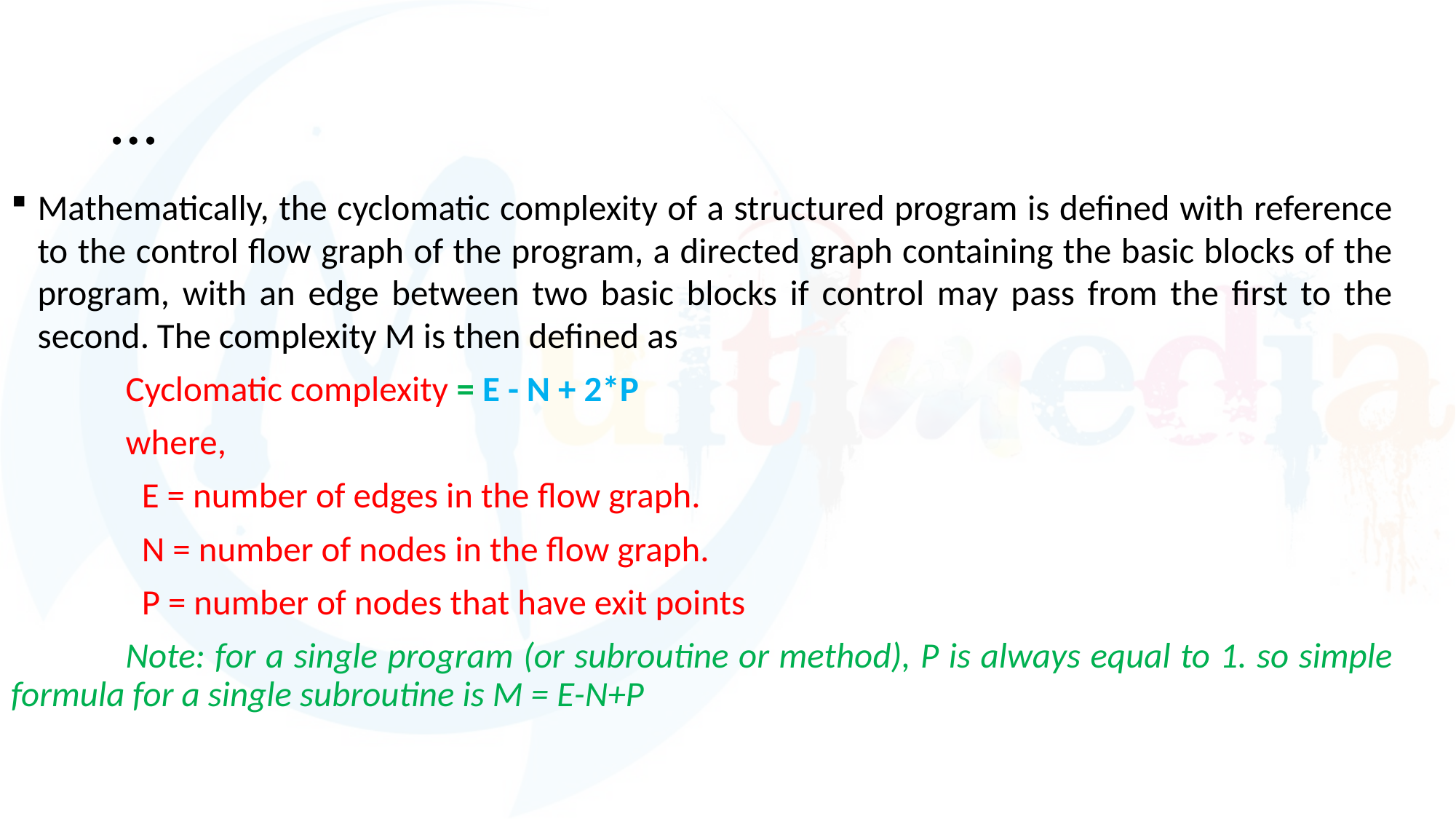

# …
Mathematically, the cyclomatic complexity of a structured program is defined with reference to the control flow graph of the program, a directed graph containing the basic blocks of the program, with an edge between two basic blocks if control may pass from the first to the second. The complexity M is then defined as
Cyclomatic complexity = E - N + 2*P
where,
  E = number of edges in the flow graph.
  N = number of nodes in the flow graph.
  P = number of nodes that have exit points
Note: for a single program (or subroutine or method), P is always equal to 1. so simple formula for a single subroutine is M = E-N+P